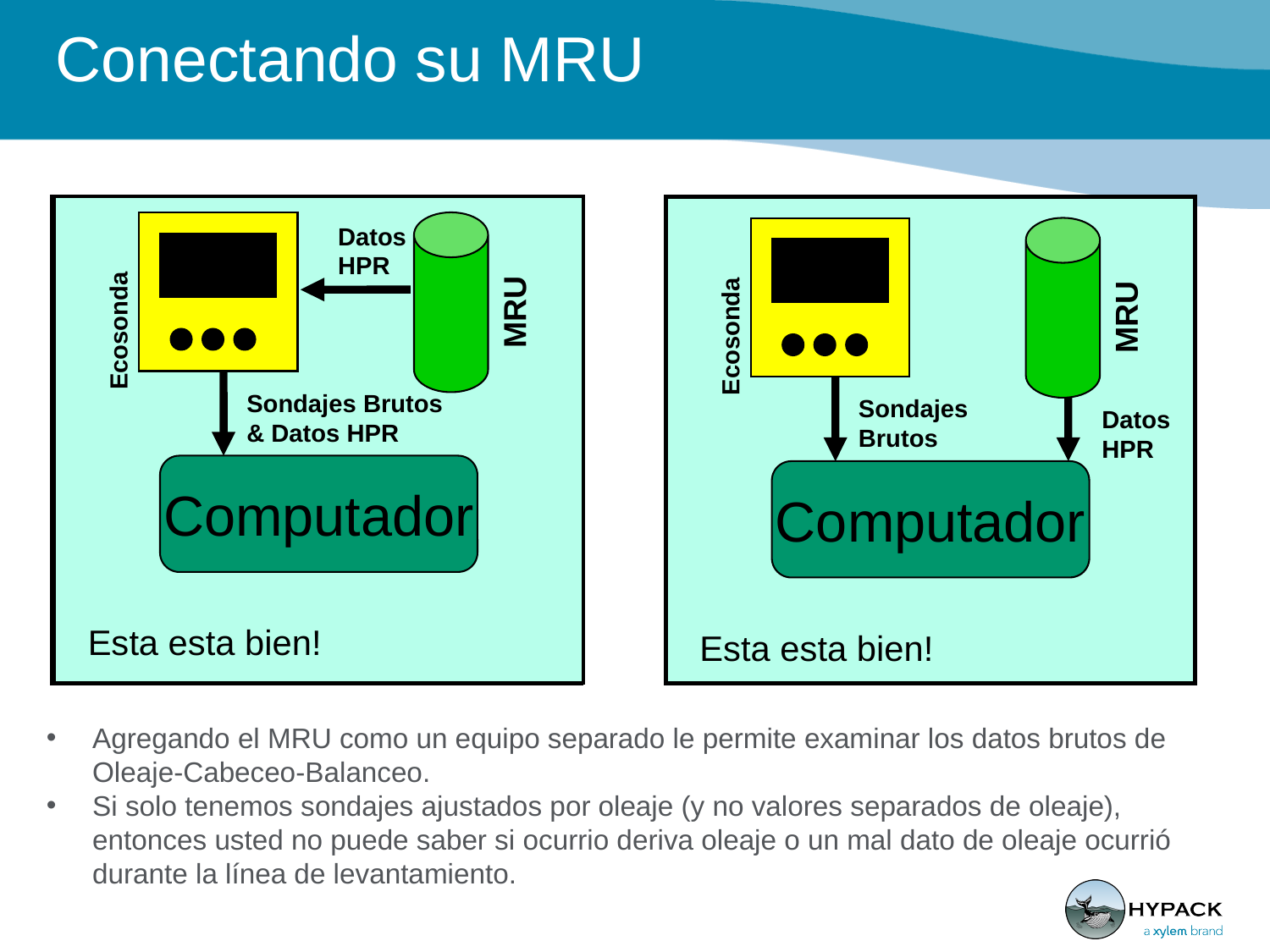

# Conectando su MRU

Datos HPR

Datos HPR

MRU
MRU
MRU
Ecosonda
Ecosonda
Ecosonda

Sondajes Brutos
& Datos HPR
Sondajes Brutos

Datos HPR
Sondajes corregidos por Oleaje
Computador
Computador
Computador
Esta esta bien!
Esto no es bueno...
Esta esta bien!
Agregando el MRU como un equipo separado le permite examinar los datos brutos de Oleaje-Cabeceo-Balanceo.
Si solo tenemos sondajes ajustados por oleaje (y no valores separados de oleaje), entonces usted no puede saber si ocurrio deriva oleaje o un mal dato de oleaje ocurrió durante la línea de levantamiento.